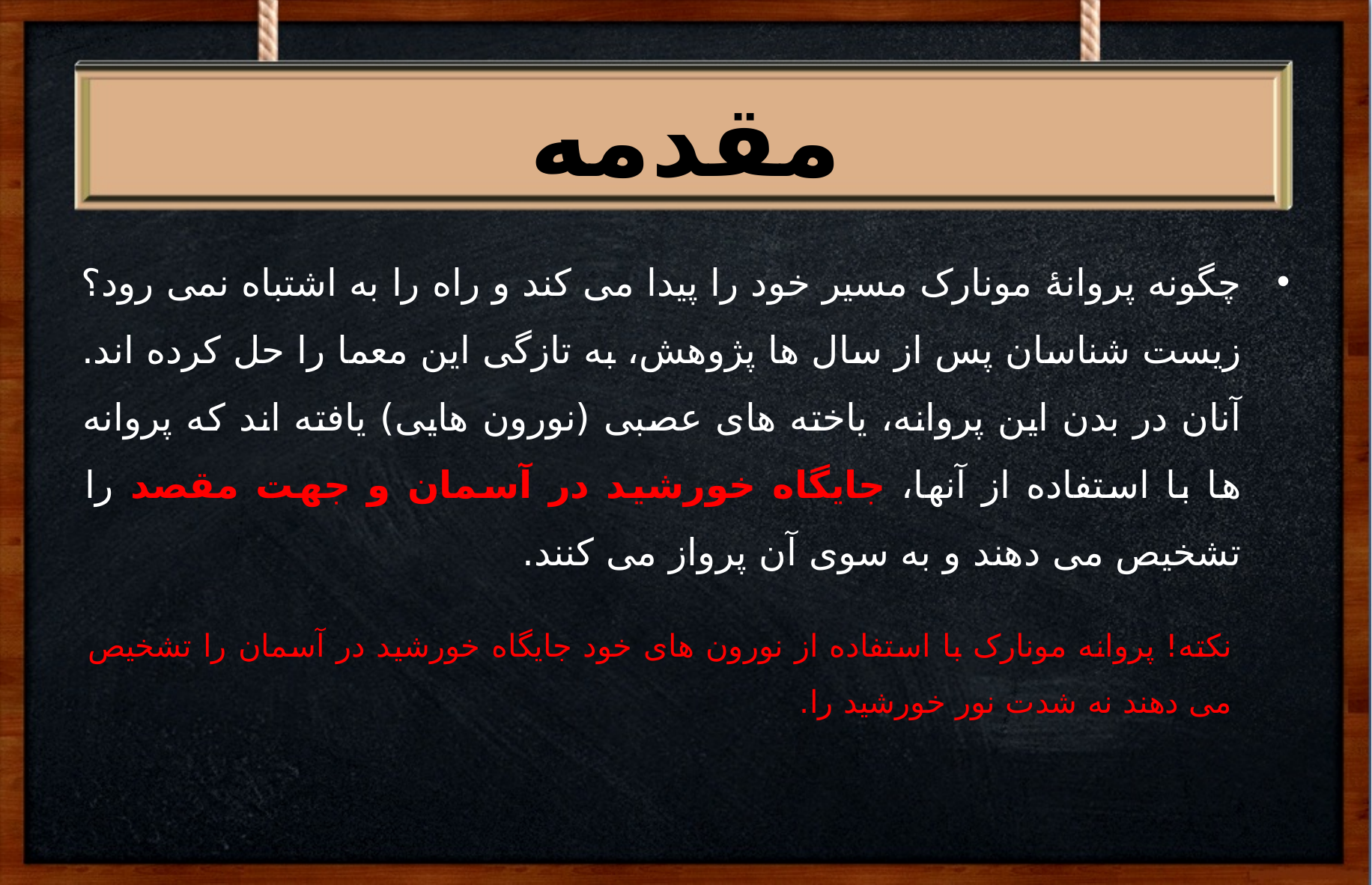

#
مقدمه
چگونه پروانۀ مونارک مسیر خود را پیدا می کند و راه را به اشتباه نمی رود؟ زیست شناسان پس از سال ها پژوهش، به تازگی این معما را حل کرده اند. آنان در بدن این پروانه، یاخته های عصبی (نورون هایی) یافته اند که پروانه ها با استفاده از آنها، جایگاه خورشید در آسمان و جهت مقصد را تشخیص می دهند و به سوی آن پرواز می کنند.
نکته! پروانه مونارک با استفاده از نورون های خود جایگاه خورشید در آسمان را تشخیص می دهند نه شدت نور خورشید را.